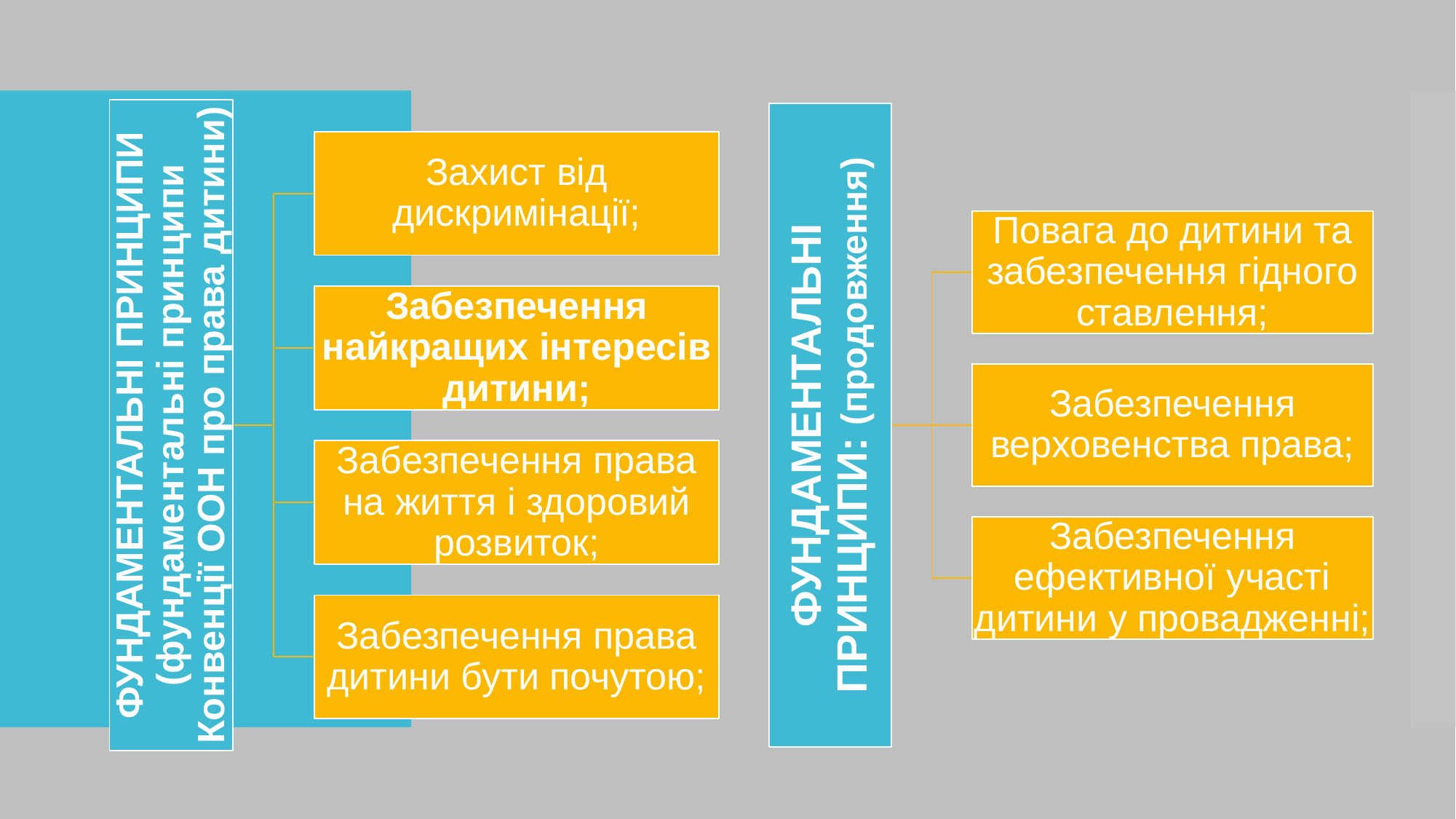

ФУНДАМЕНТАЛЬНІ ПРИНЦИПИ (фундаментальні принципи Конвенції ООН про права дитини)
Захист від дискримінації;
Забезпечення найкращих інтересів дитини;
Забезпечення права на життя і здоровий розвиток;
Забезпечення права дитини бути почутою;

ФУНДАМЕНТАЛЬНІ ПРИНЦИПИ: (продовження)
Повага до дитини та забезпечення гідного ставлення;
Забезпечення верховенства права;
Забезпечення ефективної участі дитини у провадженні;